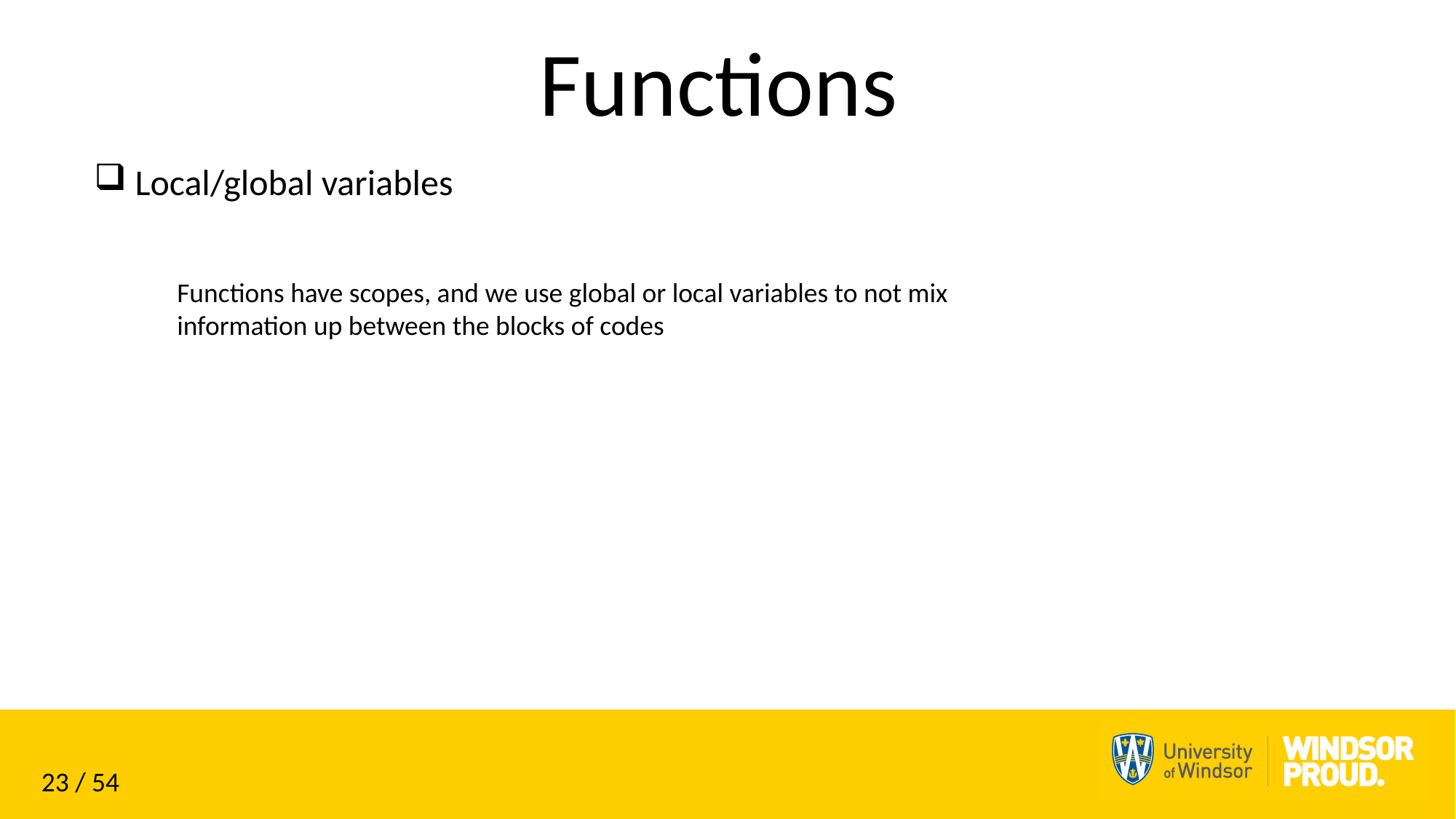

# Functions
Local/global variables

Functions have scopes, and we use global or local variables to not mix information up between the blocks of codes
23